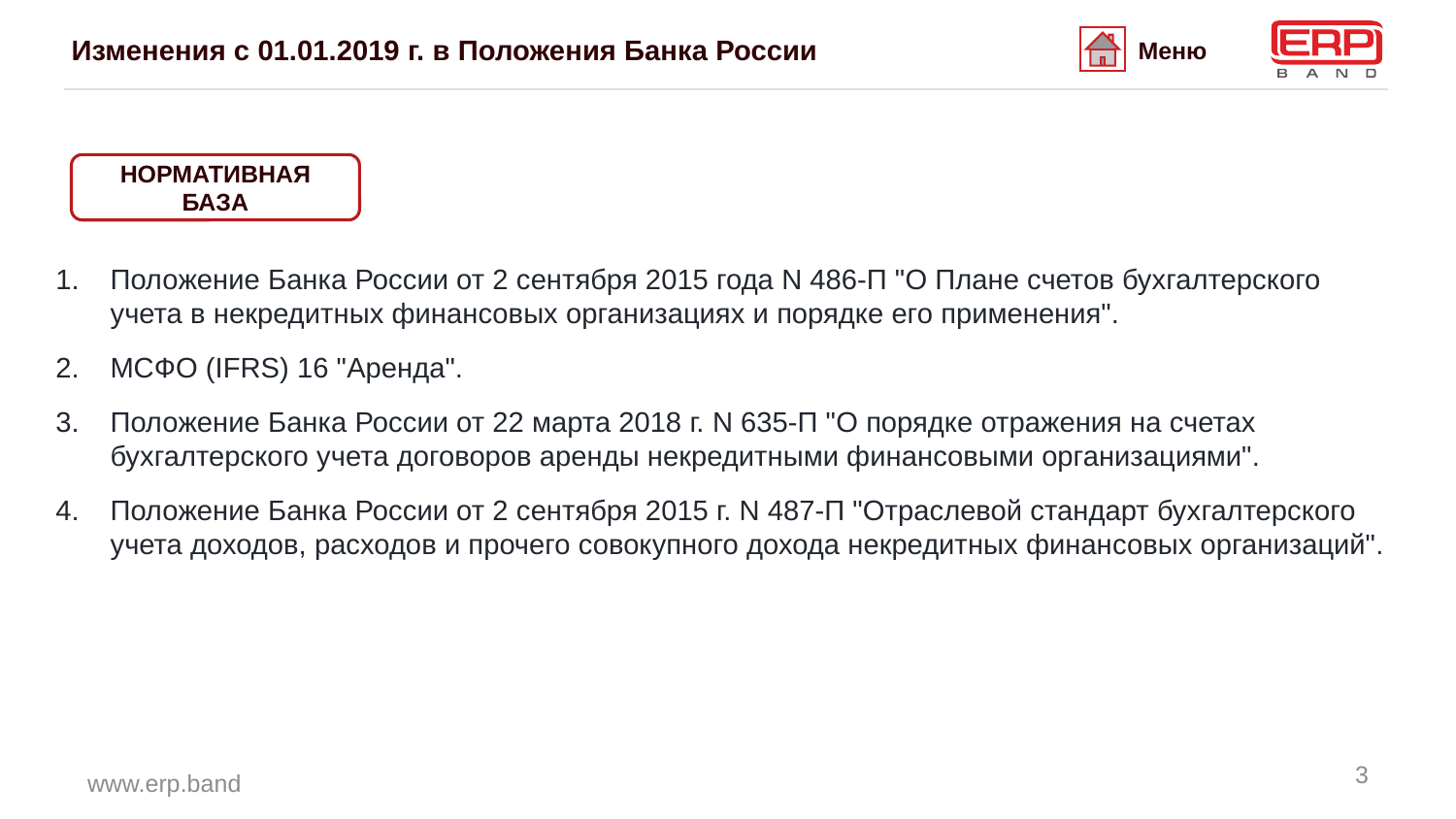

# Изменения с 01.01.2019 г. в Положения Банка России

Меню
НОРМАТИВНАЯ БАЗА
Положение Банка России от 2 сентября 2015 года N 486-П "О Плане счетов бухгалтерского учета в некредитных финансовых организациях и порядке его применения".
МСФО (IFRS) 16 "Аренда".
Положение Банка России от 22 марта 2018 г. N 635-П "О порядке отражения на счетах бухгалтерского учета договоров аренды некредитными финансовыми организациями".
Положение Банка России от 2 сентября 2015 г. N 487-П "Отраслевой стандарт бухгалтерского учета доходов, расходов и прочего совокупного дохода некредитных финансовых организаций".
3